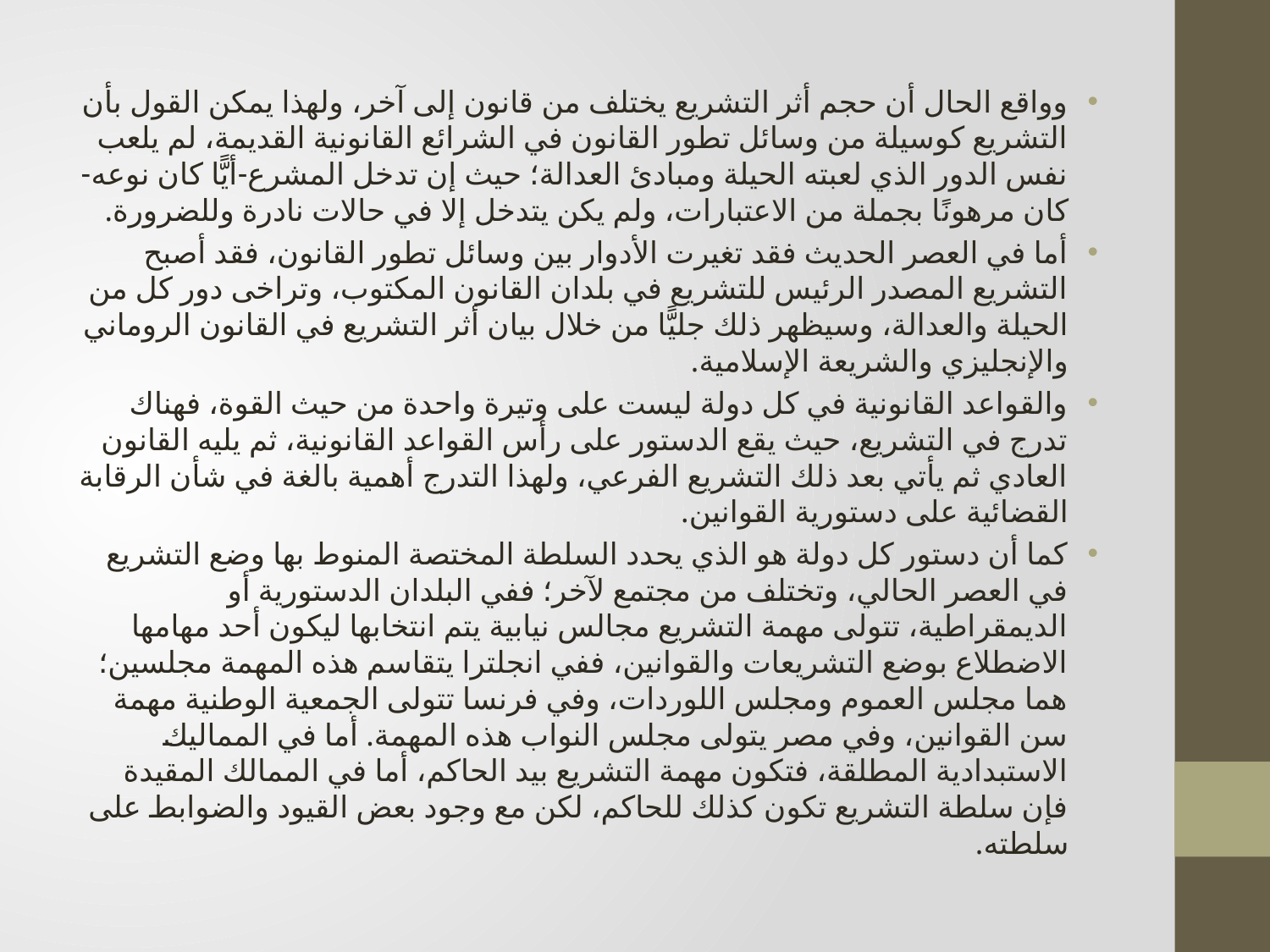

وواقع الحال أن حجم أثر التشريع يختلف من قانون إلى آخر، ولهذا يمكن القول بأن التشريع كوسيلة من وسائل تطور القانون في الشرائع القانونية القديمة، لم يلعب نفس الدور الذي لعبته الحيلة ومبادئ العدالة؛ حيث إن تدخل المشرع-أيًّا كان نوعه-كان مرهونًا بجملة من الاعتبارات، ولم يكن يتدخل إلا في حالات نادرة وللضرورة.
أما في العصر الحديث فقد تغيرت الأدوار بين وسائل تطور القانون، فقد أصبح التشريع المصدر الرئيس للتشريع في بلدان القانون المكتوب، وتراخى دور كل من الحيلة والعدالة، وسيظهر ذلك جليًّا من خلال بيان أثر التشريع في القانون الروماني والإنجليزي والشريعة الإسلامية.
والقواعد القانونية في كل دولة ليست على وتيرة واحدة من حيث القوة، فهناك تدرج في التشريع، حيث يقع الدستور على رأس القواعد القانونية، ثم يليه القانون العادي ثم يأتي بعد ذلك التشريع الفرعي، ولهذا التدرج أهمية بالغة في شأن الرقابة القضائية على دستورية القوانين.
كما أن دستور كل دولة هو الذي يحدد السلطة المختصة المنوط بها وضع التشريع في العصر الحالي، وتختلف من مجتمع لآخر؛ ففي البلدان الدستورية أو الديمقراطية، تتولى مهمة التشريع مجالس نيابية يتم انتخابها ليكون أحد مهامها الاضطلاع بوضع التشريعات والقوانين، ففي انجلترا يتقاسم هذه المهمة مجلسين؛ هما مجلس العموم ومجلس اللوردات، وفي فرنسا تتولى الجمعية الوطنية مهمة سن القوانين، وفي مصر يتولى مجلس النواب هذه المهمة. أما في المماليك الاستبدادية المطلقة، فتكون مهمة التشريع بيد الحاكم، أما في الممالك المقيدة فإن سلطة التشريع تكون كذلك للحاكم، لكن مع وجود بعض القيود والضوابط على سلطته.